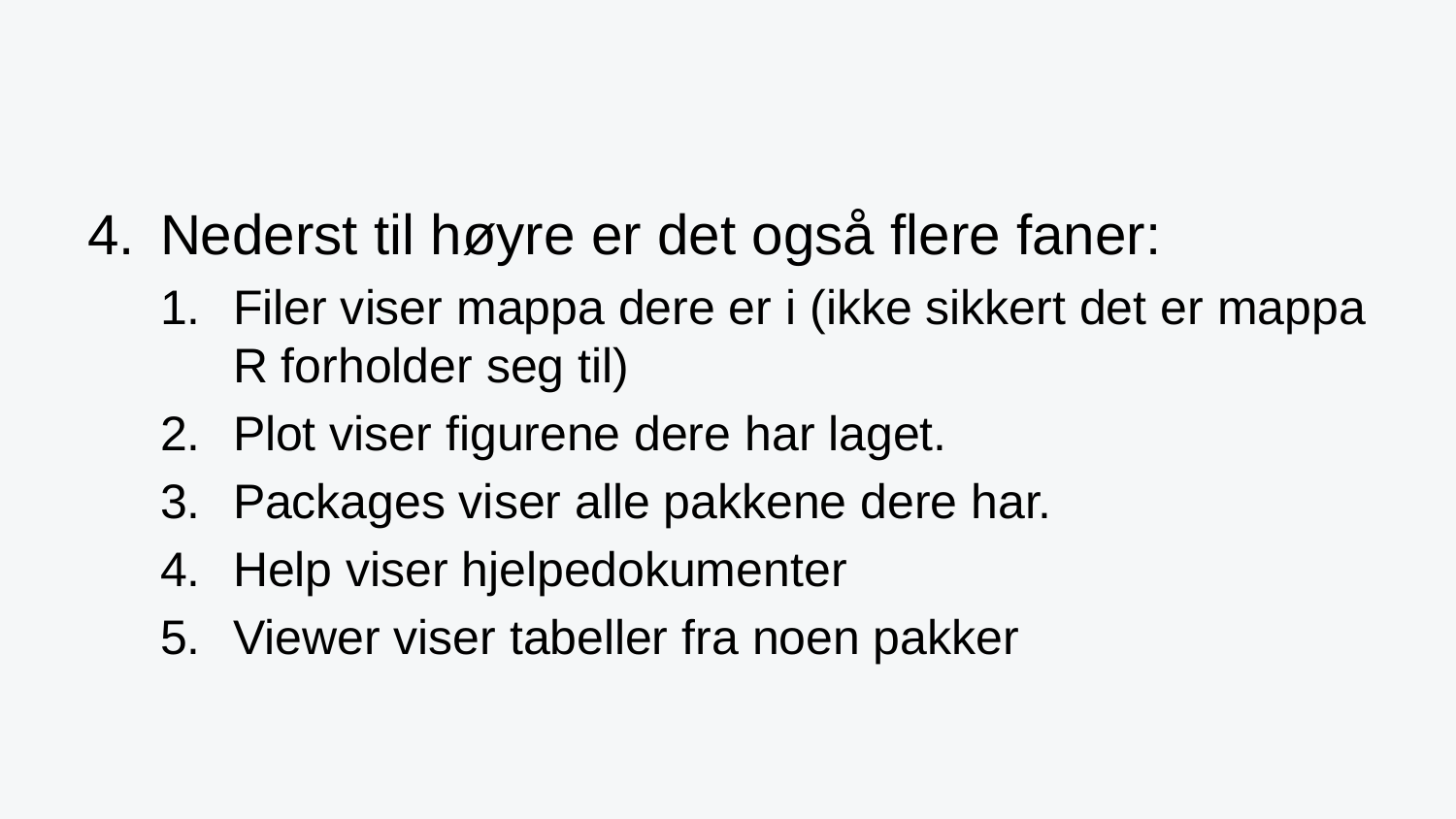

Nederst til høyre er det også flere faner:
Filer viser mappa dere er i (ikke sikkert det er mappa R forholder seg til)
Plot viser figurene dere har laget.
Packages viser alle pakkene dere har.
Help viser hjelpedokumenter
Viewer viser tabeller fra noen pakker